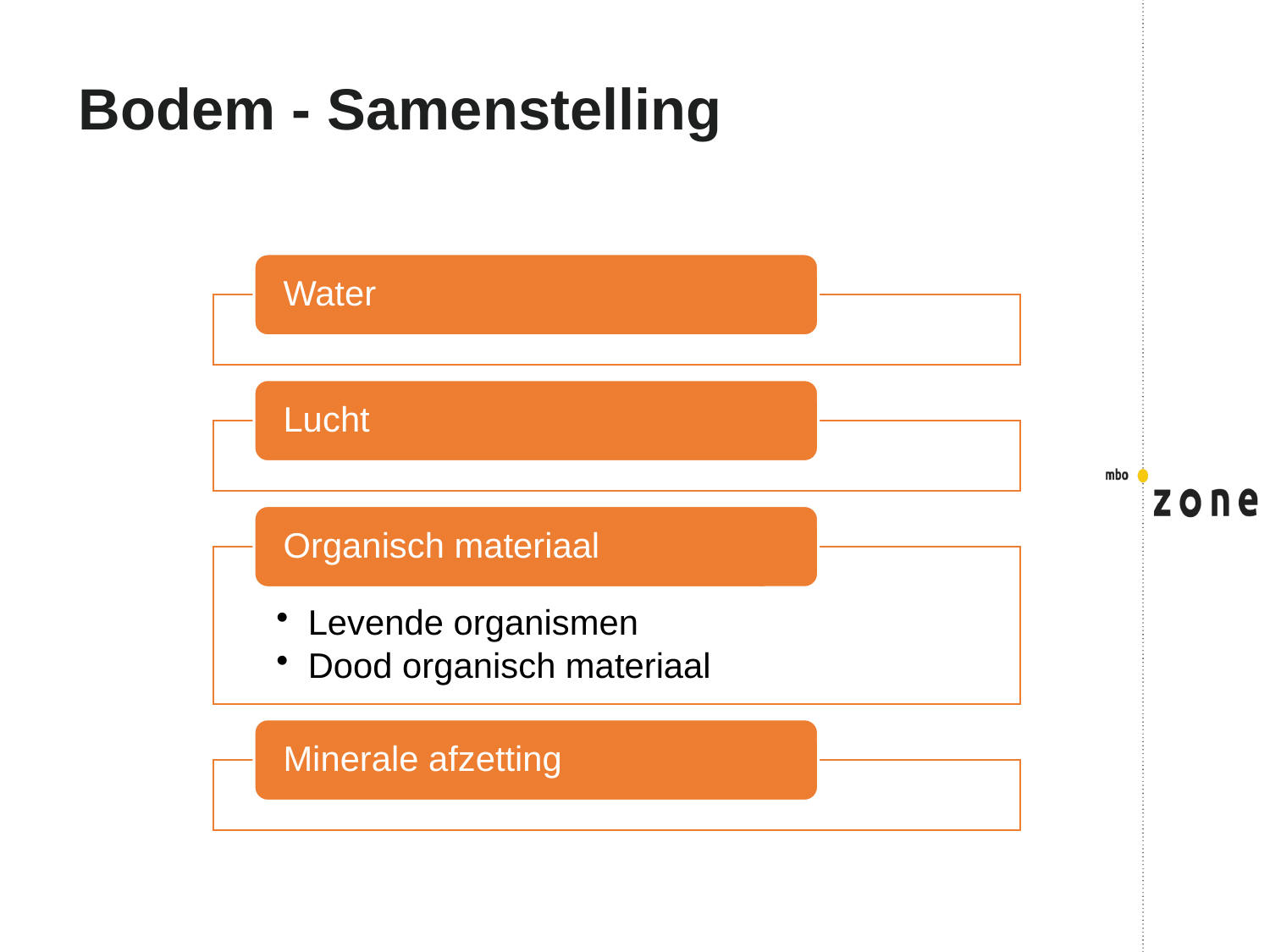

# Bodem - Samenstelling
Water
Lucht
Levende organismen
Dood organisch materiaal
Organisch materiaal
Minerale afzetting